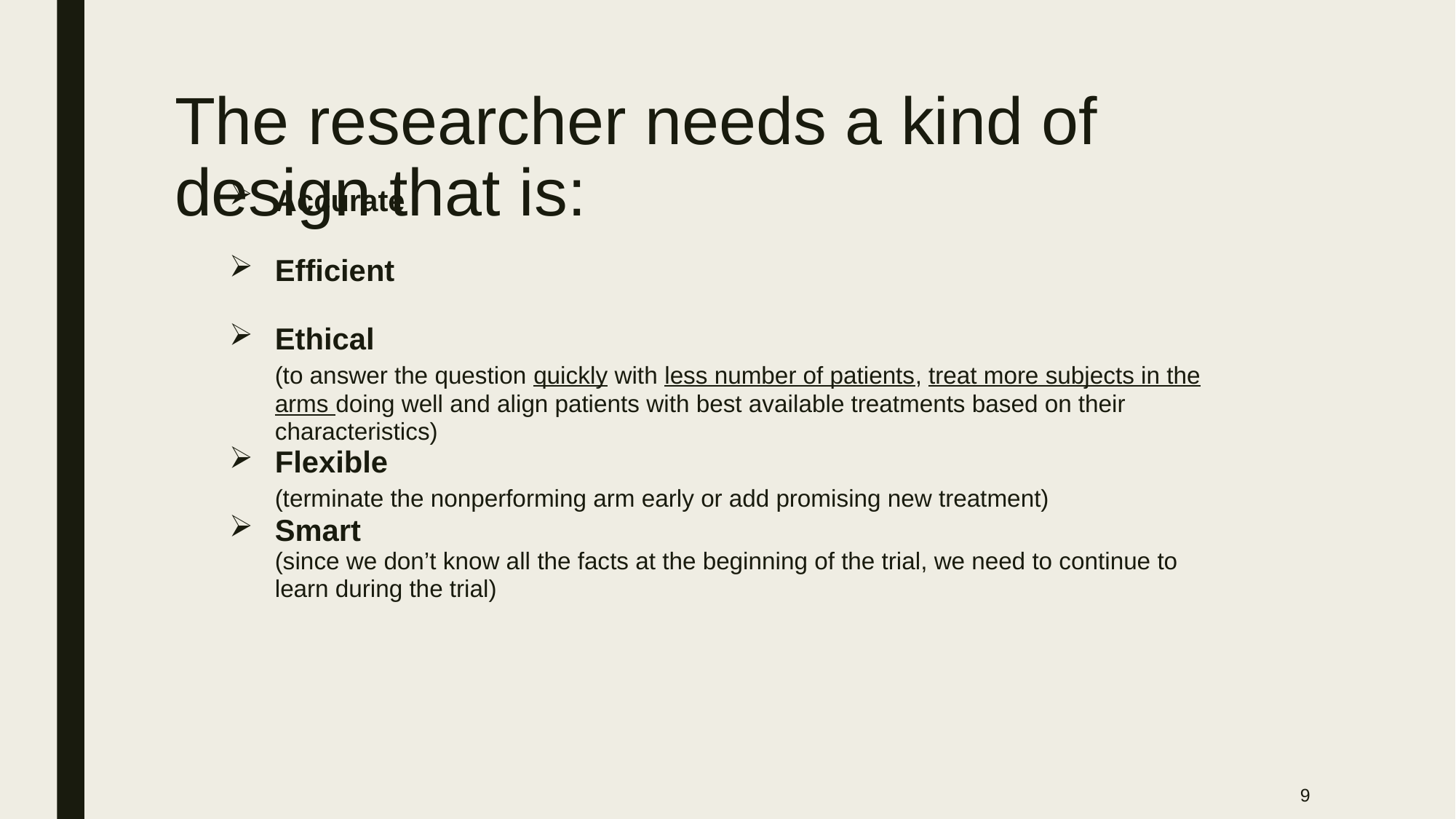

# The researcher needs a kind of design that is:
Accurate

Efficient

Ethical
	(to answer the question quickly with less number of patients, treat more subjects in the arms doing well and align patients with best available treatments based on their characteristics)
Flexible
	(terminate the nonperforming arm early or add promising new treatment)
Smart
	(since we don’t know all the facts at the beginning of the trial, we need to continue to learn during the trial)

9